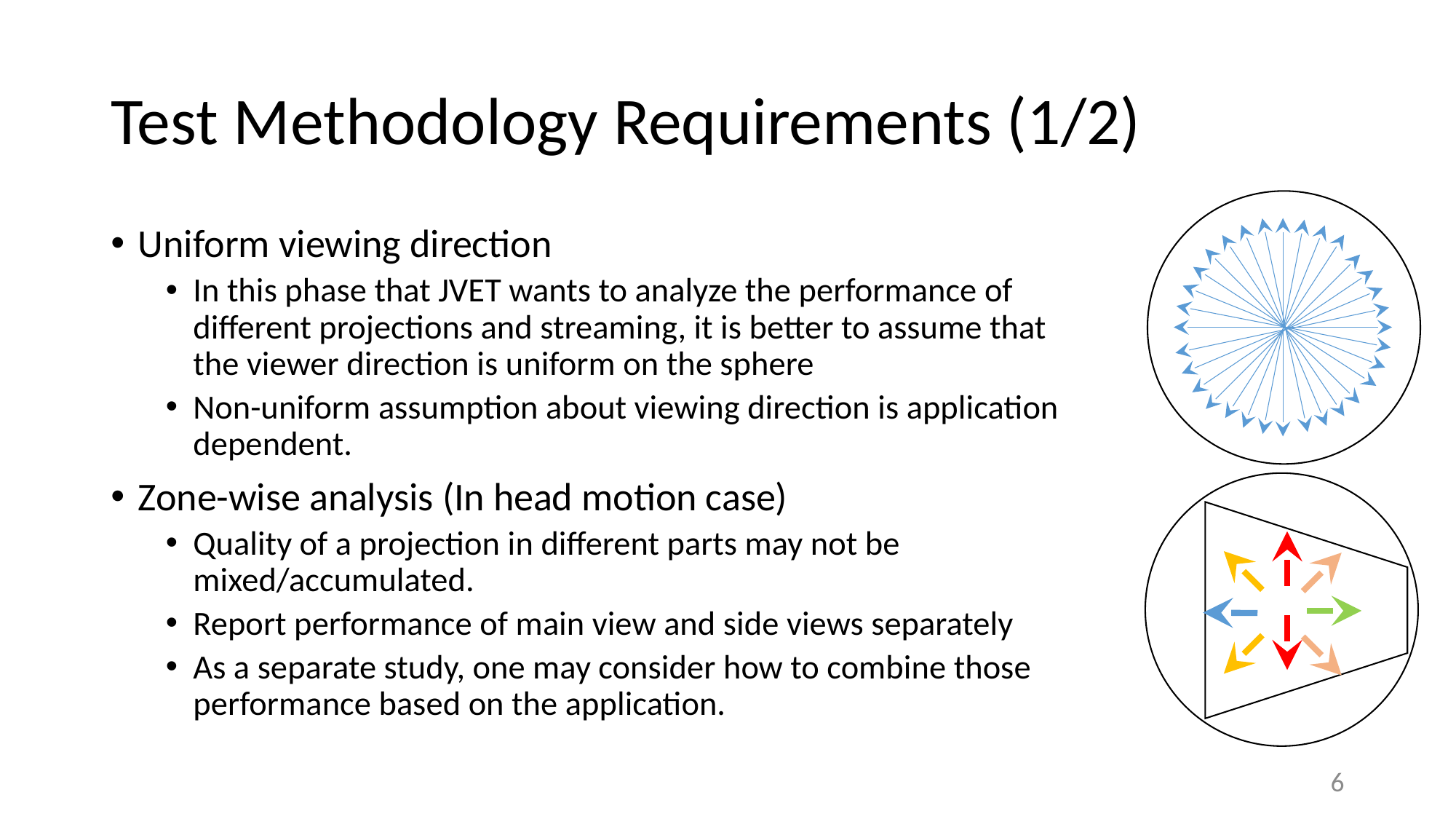

# Test Methodology Requirements (1/2)

Uniform viewing direction
In this phase that JVET wants to analyze the performance of different projections and streaming, it is better to assume that the viewer direction is uniform on the sphere
Non-uniform assumption about viewing direction is application dependent.
Zone-wise analysis (In head motion case)
Quality of a projection in different parts may not be mixed/accumulated.
Report performance of main view and side views separately
As a separate study, one may consider how to combine those performance based on the application.

6